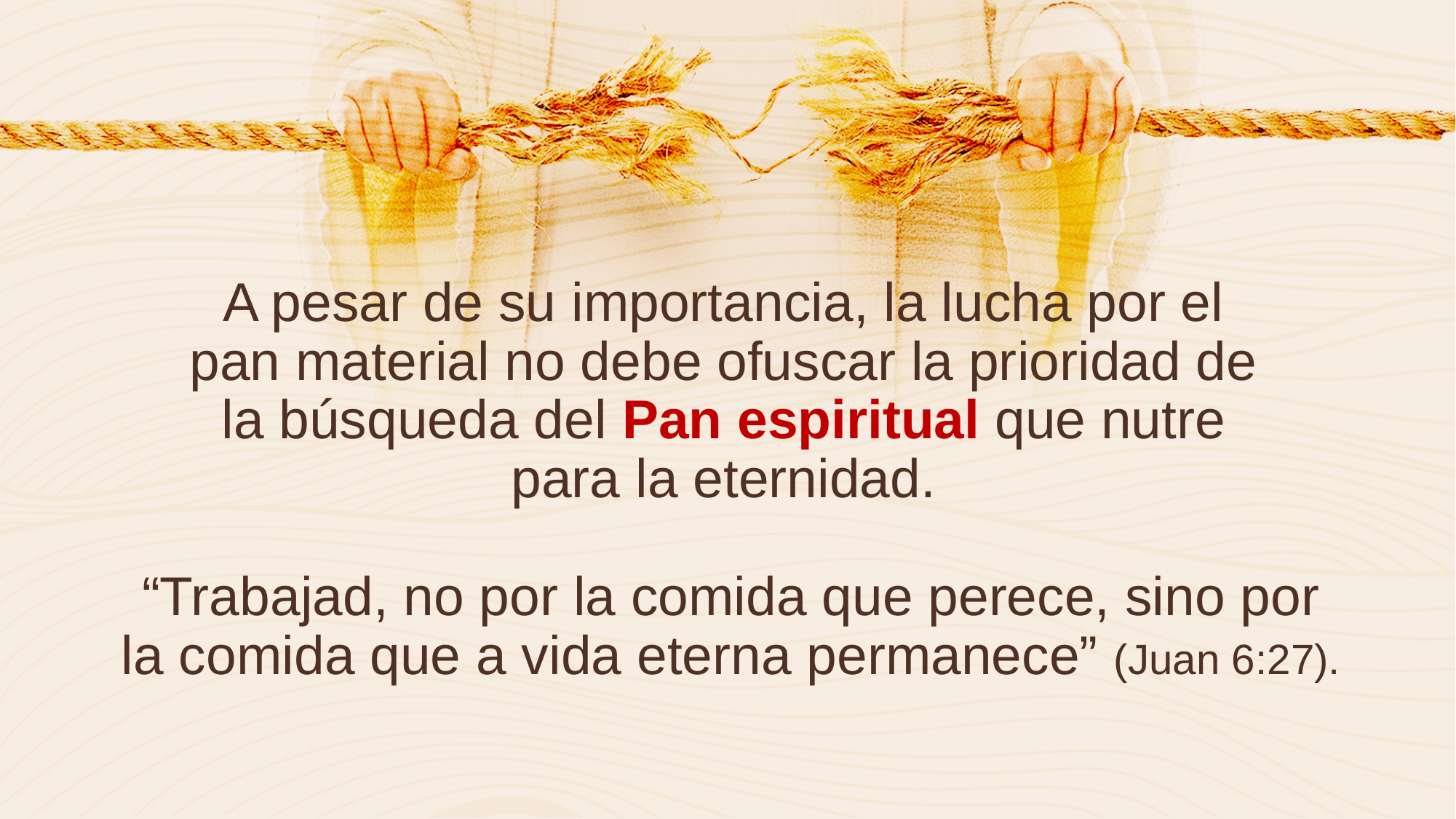

A pesar de su importancia, la lucha por el
pan material no debe ofuscar la prioridad de
la búsqueda del Pan espiritual que nutre
para la eternidad.

“Trabajad, no por la comida que perece, sino por la comida que a vida eterna permanece” (Juan 6:27).